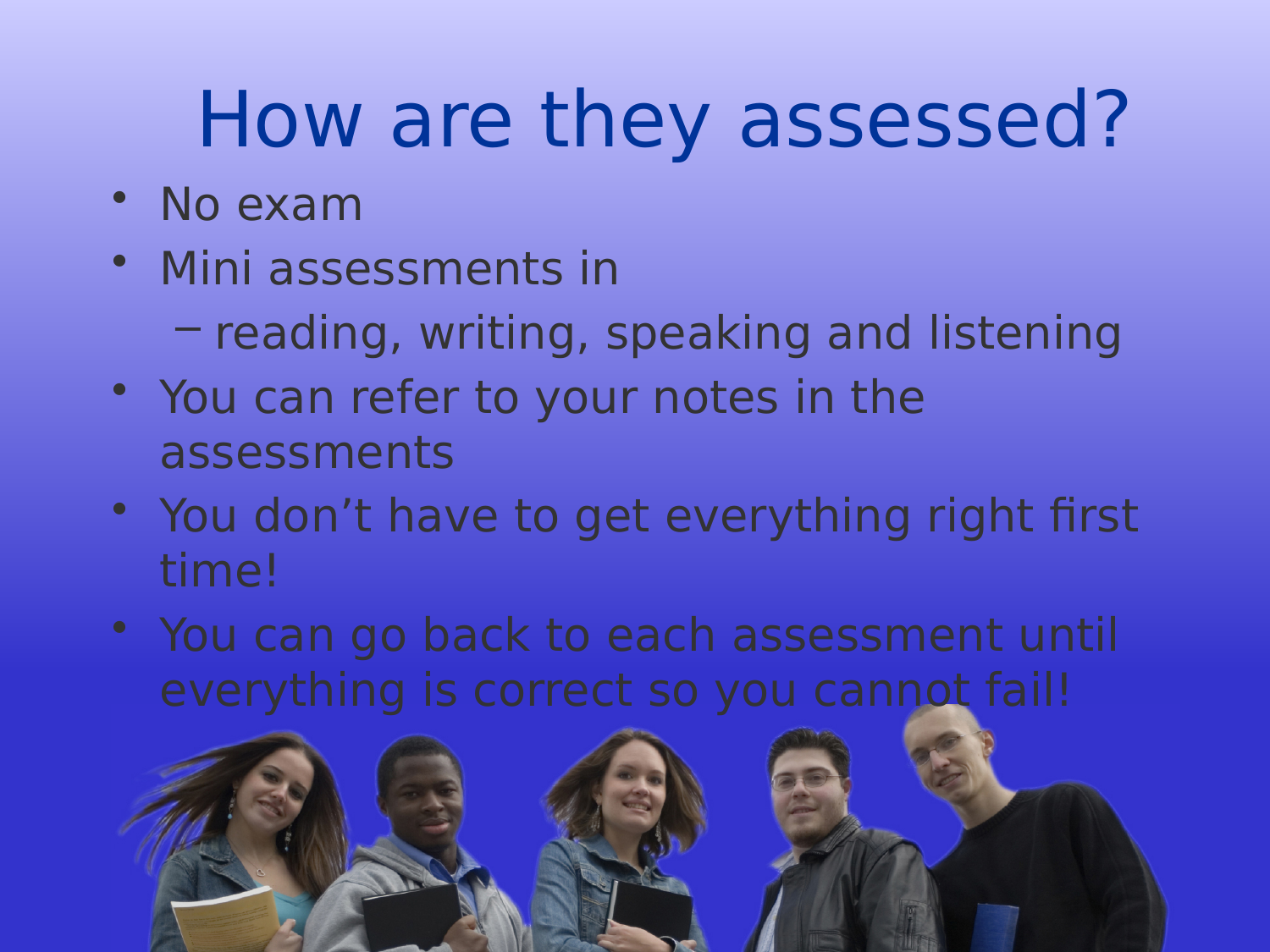

# How are they assessed?
No exam
Mini assessments in
reading, writing, speaking and listening
You can refer to your notes in the assessments
You don’t have to get everything right first time!
You can go back to each assessment until everything is correct so you cannot fail!